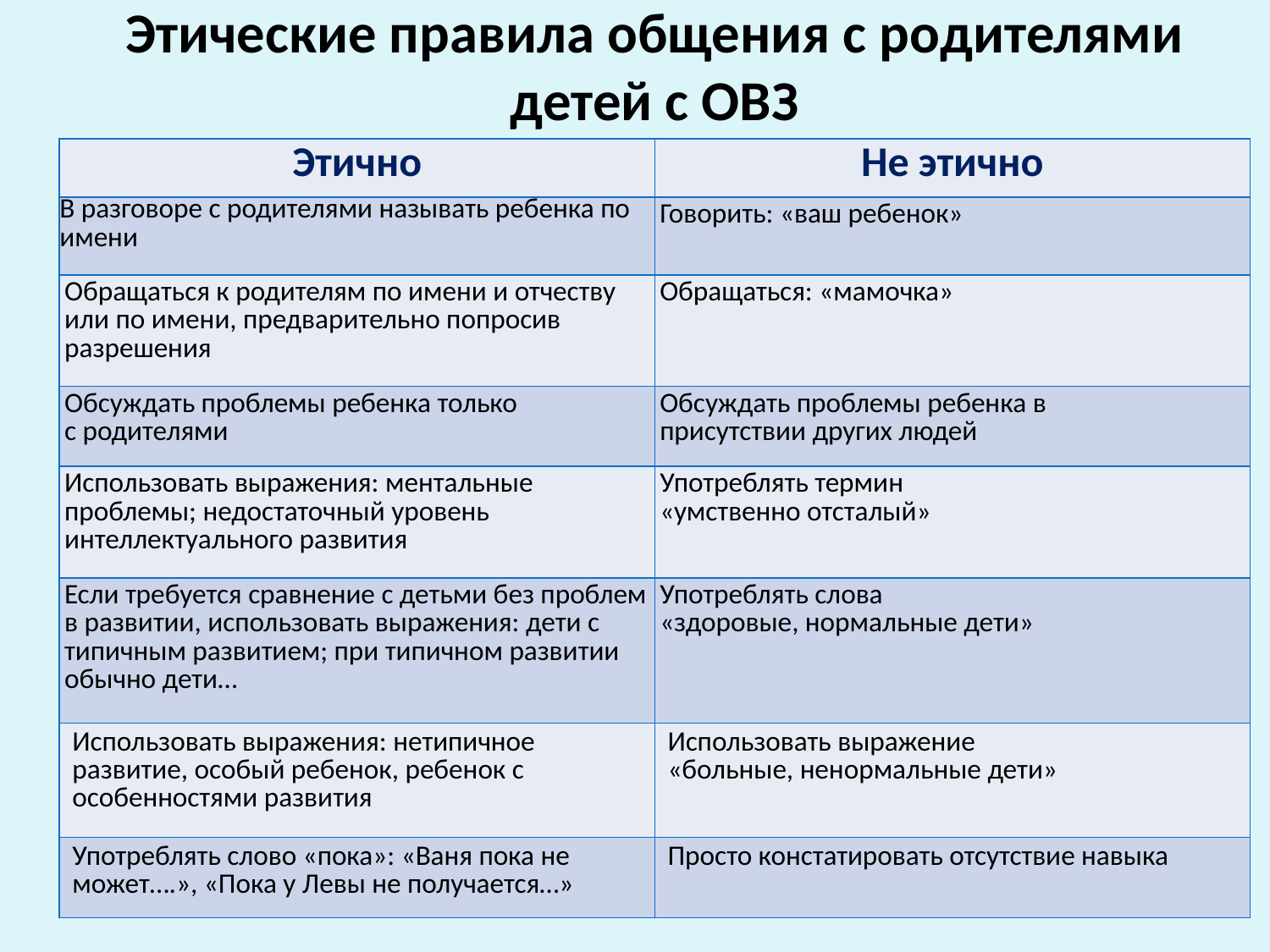

# Этические правила общения с родителями детей с ОВЗ
| Этично | Не этично |
| --- | --- |
| В разговоре с родителями называть ребенка по имени | Говорить: «ваш ребенок» |
| Обращаться к родителям по имени и отчеству или по имени, предварительно попросив разрешения | Обращаться: «мамочка» |
| Обсуждать проблемы ребенка только с родителями | Обсуждать проблемы ребенка в присутствии других людей |
| Использовать выражения: ментальные проблемы; недостаточный уровень интеллектуального развития | Употреблять термин «умственно отсталый» |
| Если требуется сравнение с детьми без проблем в развитии, использовать выражения: дети с типичным развитием; при типичном развитии обычно дети… | Употреблять слова «здоровые, нормальные дети» |
| Использовать выражения: нетипичное развитие, особый ребенок, ребенок с особенностями развития | Использовать выражение «больные, ненормальные дети» |
| Употреблять слово «пока»: «Ваня пока не может….», «Пока у Левы не получается…» | Просто констатировать отсутствие навыка |